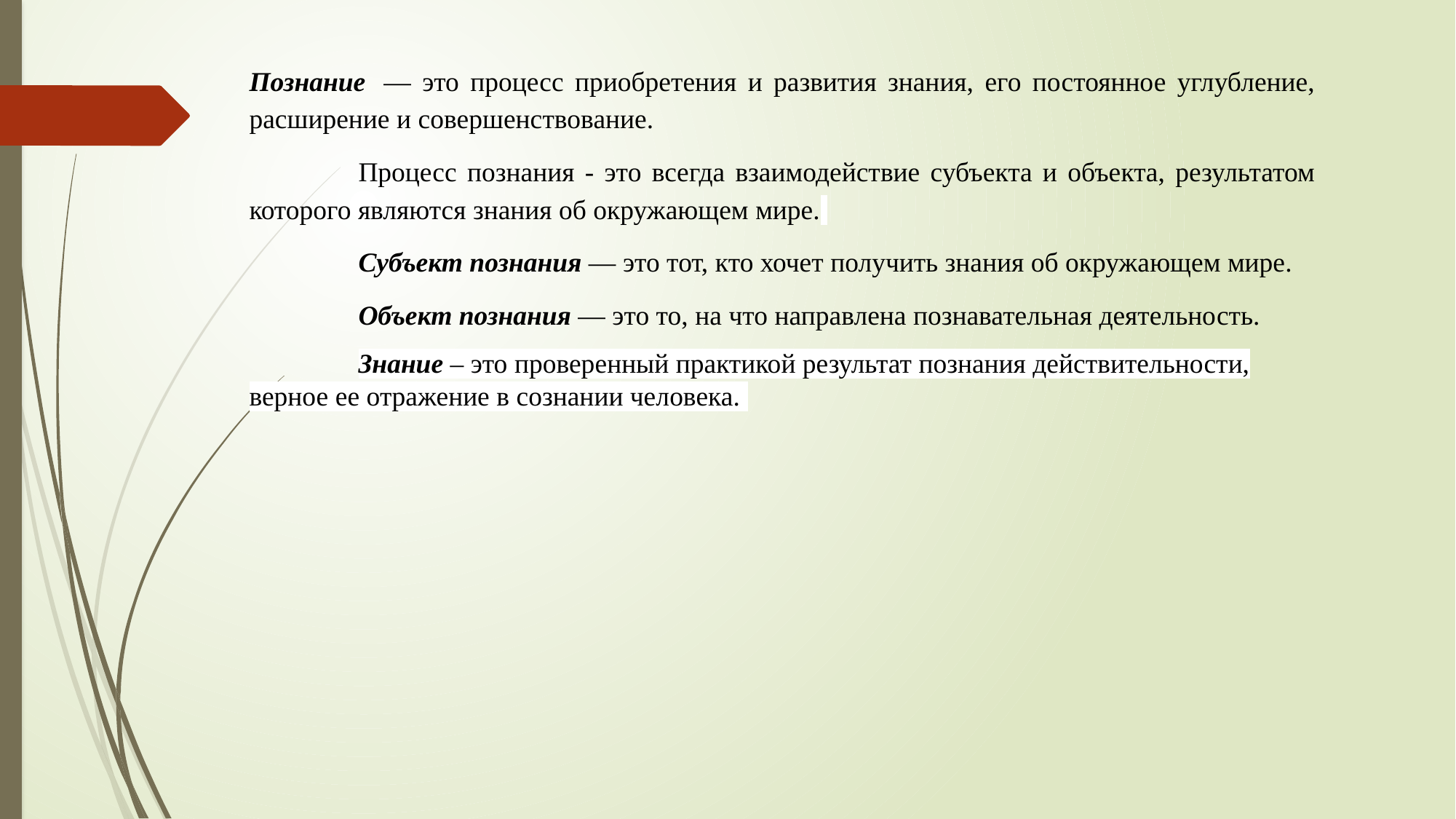

Познание  — это процесс приобретения и развития знания, его постоянное углубление, расширение и совершенствование.
	Процесс познания - это всегда взаимодействие субъекта и объекта, результатом которого являются знания об окружающем мире.
	Субъект познания — это тот, кто хочет получить знания об окружающем мире.
	Объект познания — это то, на что направлена познавательная деятельность.
 	Знание – это про­веренный практикой результат познания действительности, верное ее отражение в сознании человека.